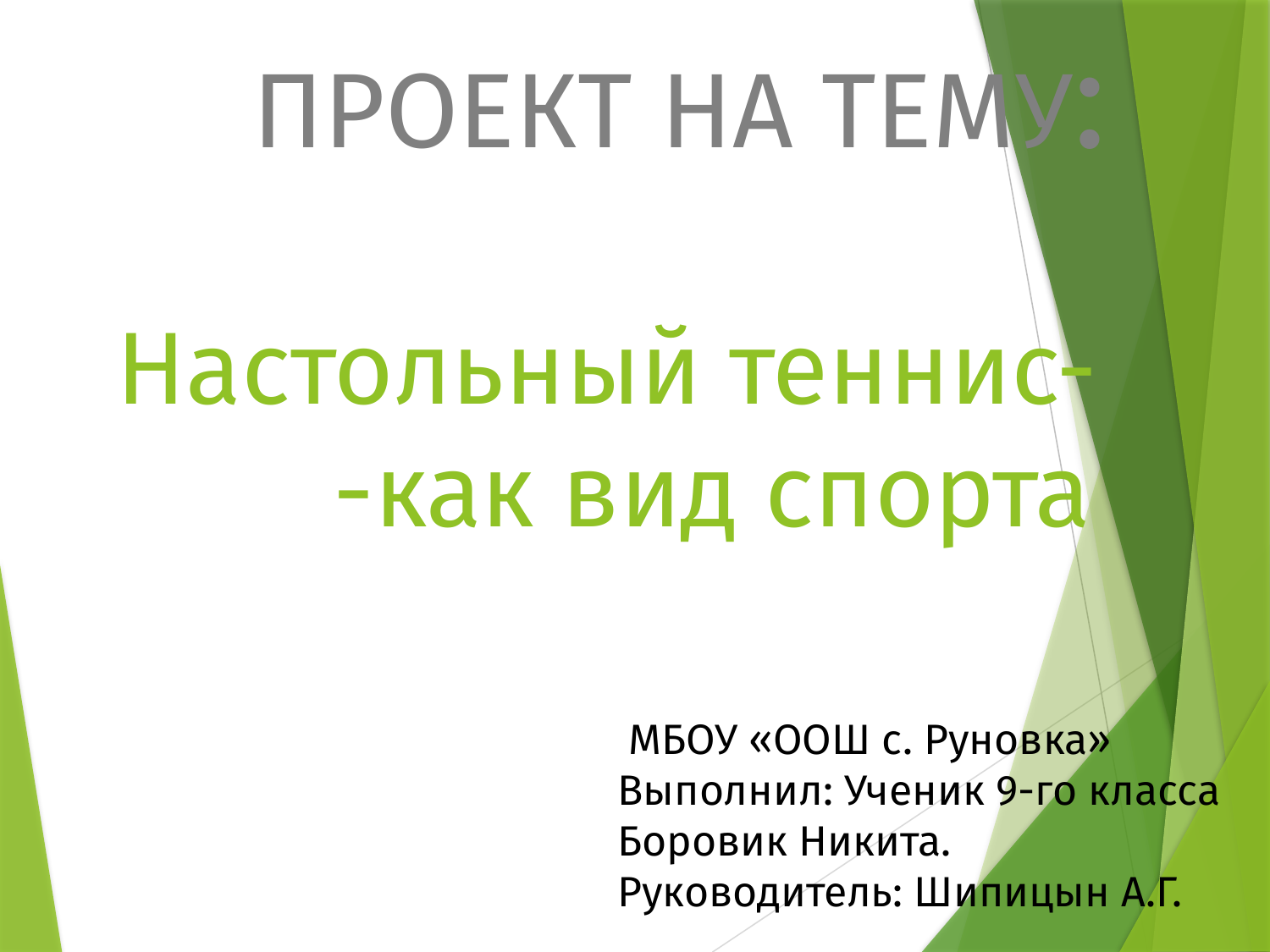

ПРОЕКТ НА ТЕМУ:
# Настольный теннис-           -как вид спорта
 МБОУ «ООШ с. Руновка»
Выполнил: Ученик 9-го класса Боровик Никита.
Руководитель: Шипицын А.Г.